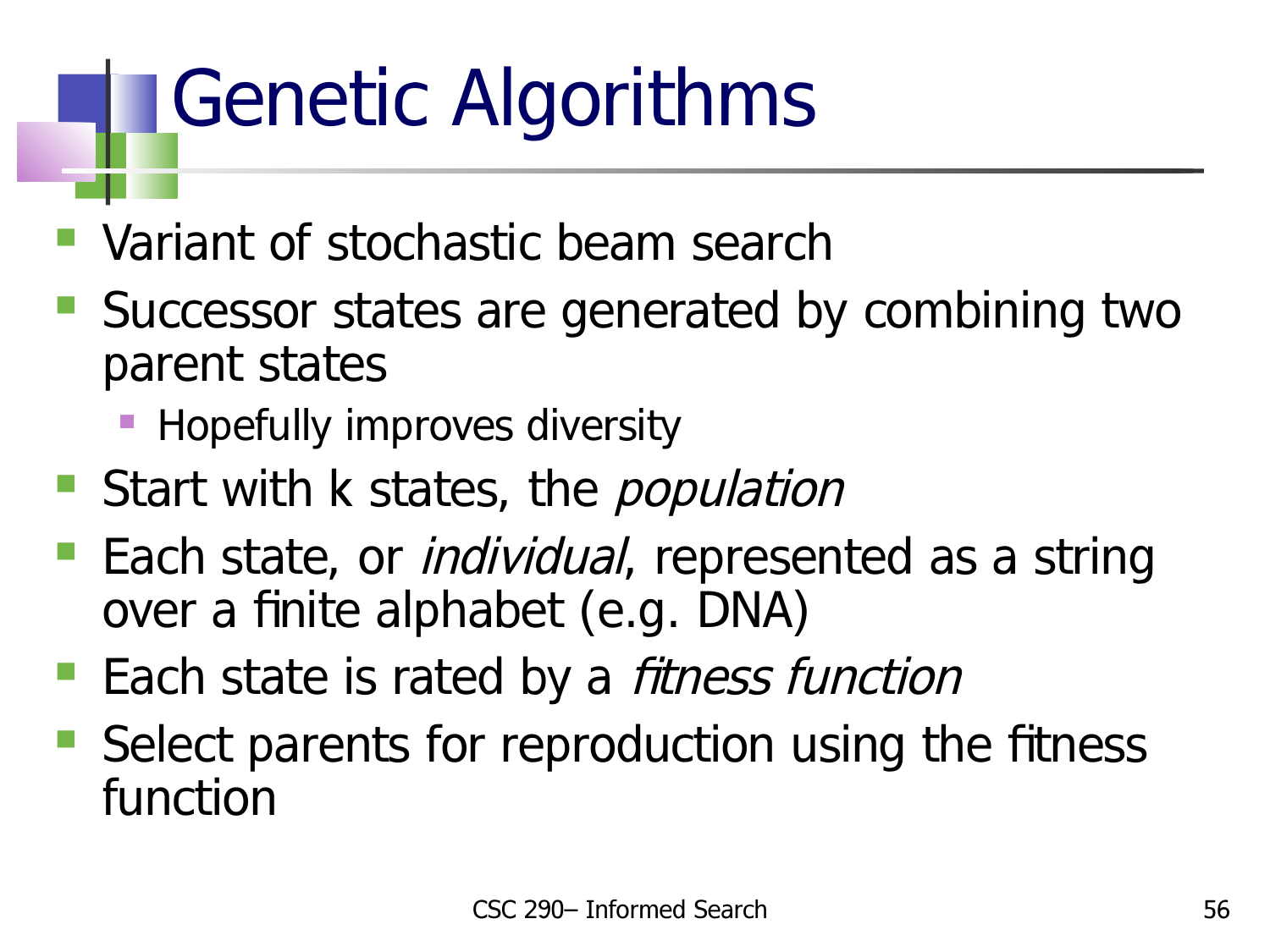

# Genetic Algorithms
Variant of stochastic beam search
Successor states are generated by combining two parent states
Hopefully improves diversity
Start with k states, the population
Each state, or individual, represented as a string over a finite alphabet (e.g. DNA)
Each state is rated by a fitness function
Select parents for reproduction using the fitness function